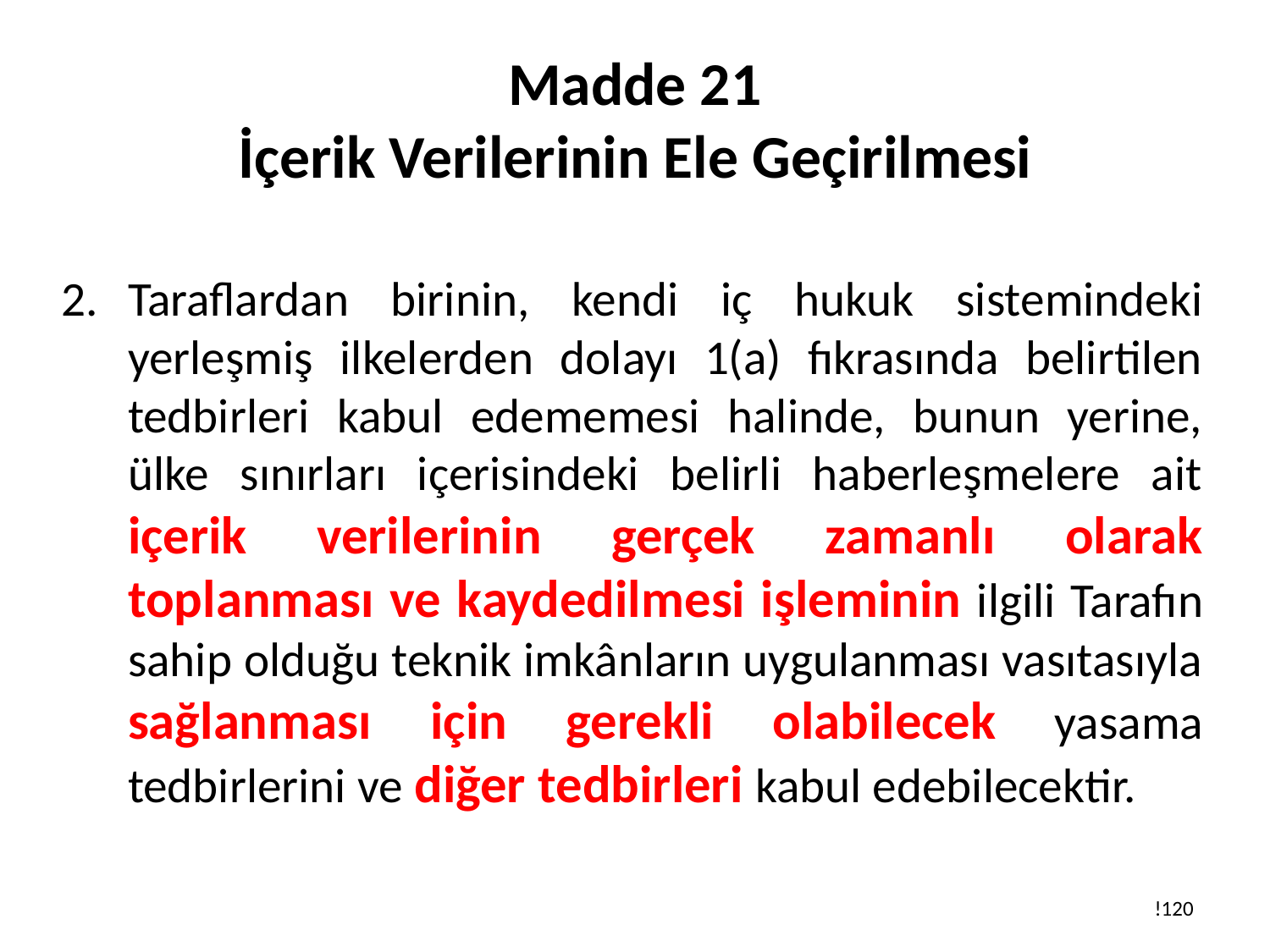

# Madde 21 İçerik Verilerinin Ele Geçirilmesi
Taraflardan birinin, kendi iç hukuk sistemindeki yerleşmiş ilkelerden dolayı 1(a) fıkrasında belirtilen tedbirleri kabul edememesi halinde, bunun yerine, ülke sınırları içerisindeki belirli haberleşmelere ait içerik verilerinin gerçek zamanlı olarak toplanması ve kaydedilmesi işleminin ilgili Tarafın sahip olduğu teknik imkânların uygulanması vasıtasıyla sağlanması için gerekli olabilecek yasama tedbirlerini ve diğer tedbirleri kabul edebilecektir.
!120